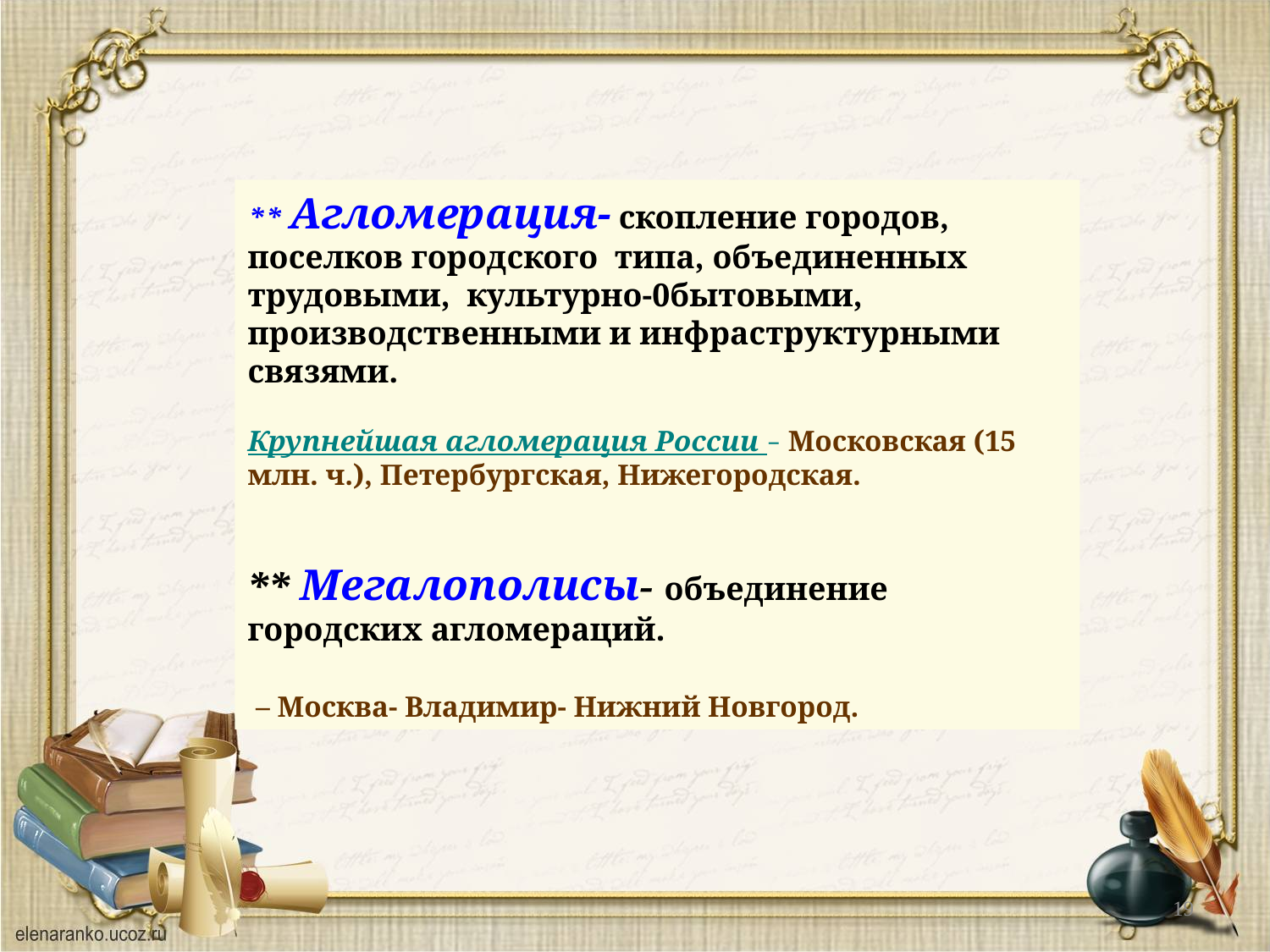

** Агломерация- скопление городов, поселков городского  типа, объединенных трудовыми,  культурно-0бытовыми, производственными и инфраструктурными связями.

Крупнейшая агломерация России – Московская (15 млн. ч.), Петербургская, Нижегородская.

** Мегалополисы- объединение городских агломераций.

 – Москва- Владимир- Нижний Новгород.
19